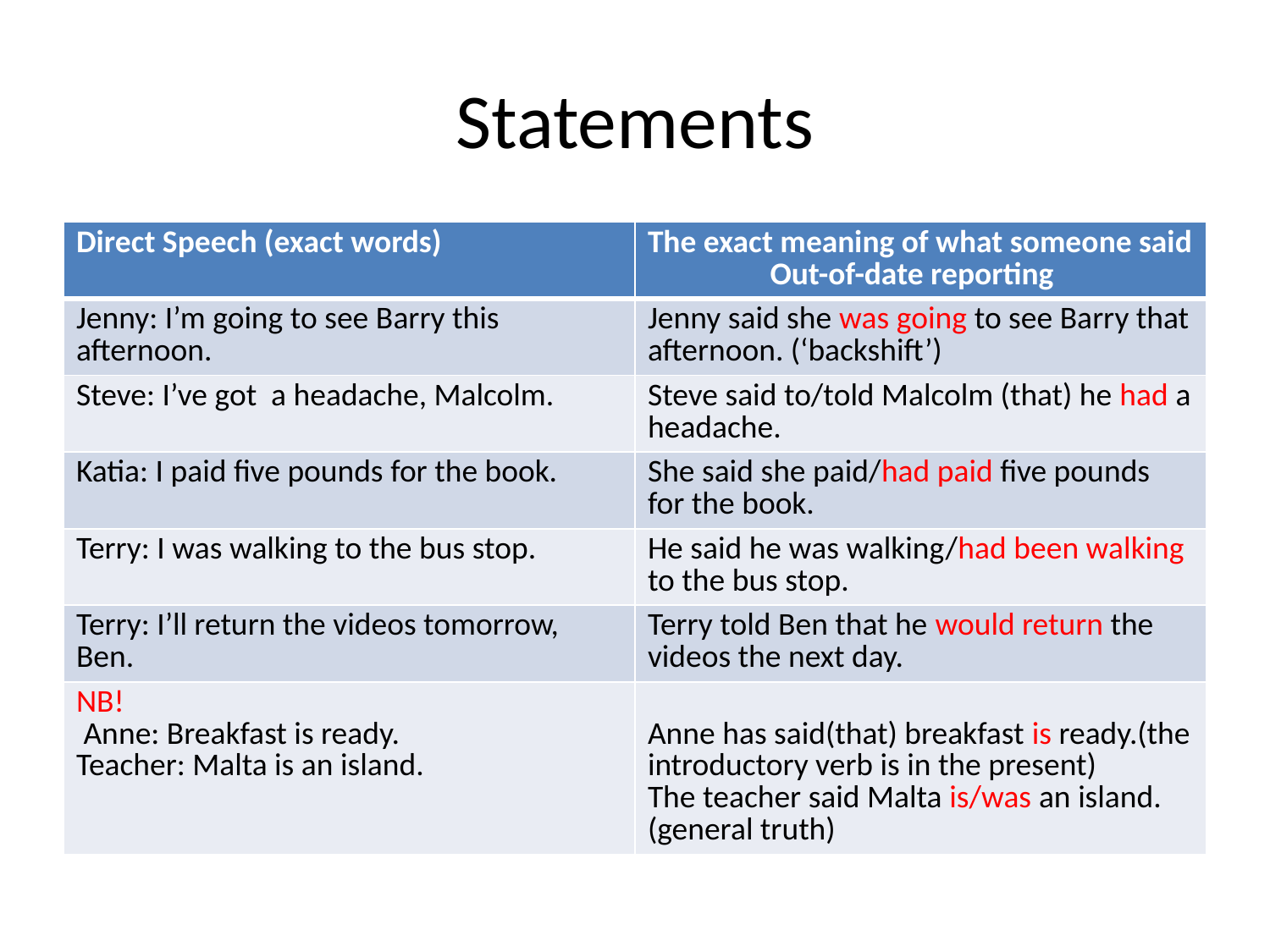

# Statements
| Direct Speech (exact words) | The exact meaning of what someone said Out-of-date reporting |
| --- | --- |
| Jenny: I’m going to see Barry this afternoon. | Jenny said she was going to see Barry that afternoon. (‘backshift’) |
| Steve: I’ve got a headache, Malcolm. | Steve said to/told Malcolm (that) he had a headache. |
| Katia: I paid five pounds for the book. | She said she paid/had paid five pounds for the book. |
| Terry: I was walking to the bus stop. | He said he was walking/had been walking to the bus stop. |
| Terry: I’ll return the videos tomorrow, Ben. | Terry told Ben that he would return the videos the next day. |
| NB! Anne: Breakfast is ready. Teacher: Malta is an island. | Anne has said(that) breakfast is ready.(the introductory verb is in the present) The teacher said Malta is/was an island.(general truth) |